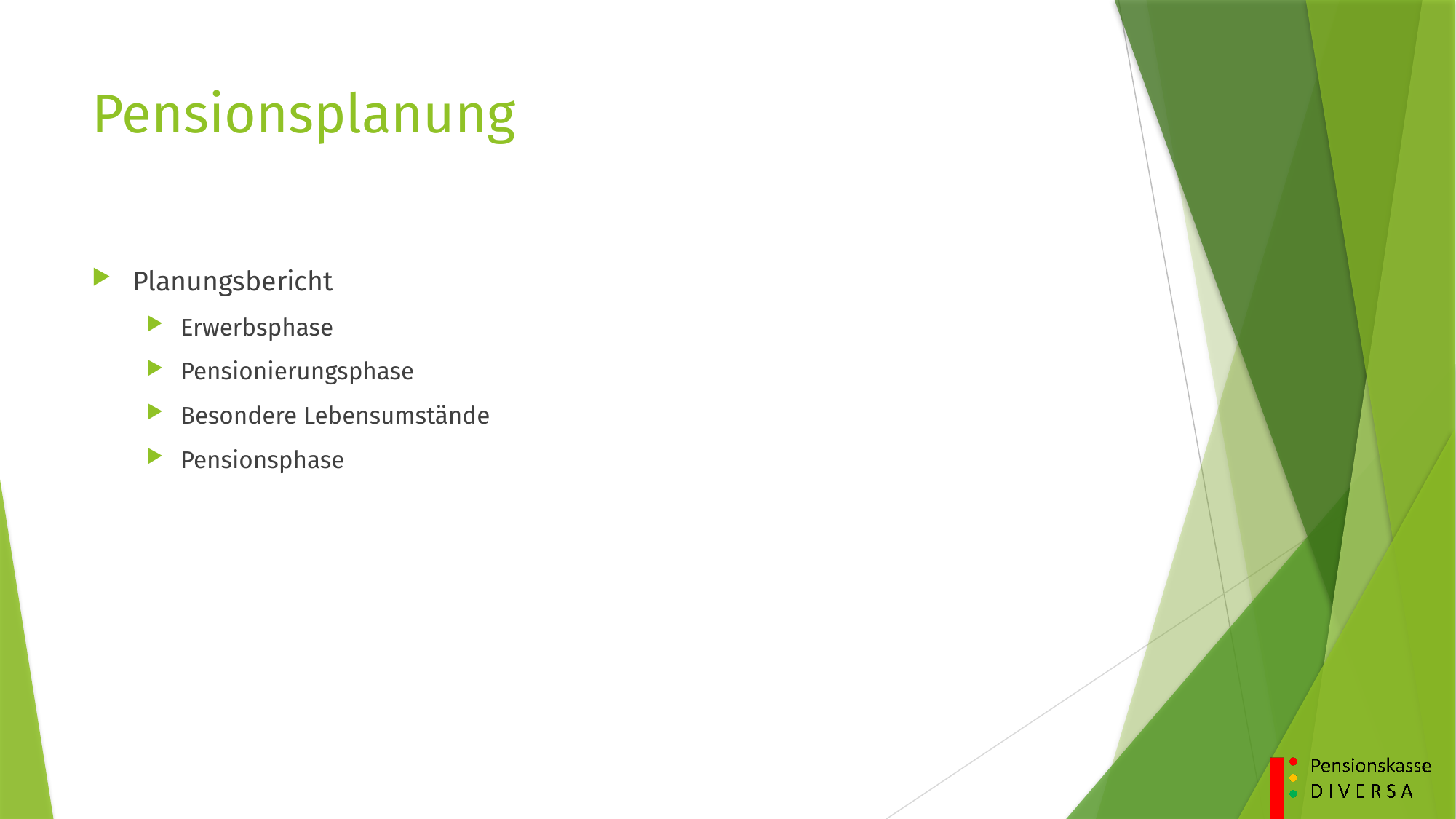

# Pensionsplanung
Planungsbericht
Erwerbsphase
Pensionierungsphase
Besondere Lebensumstände
Pensionsphase